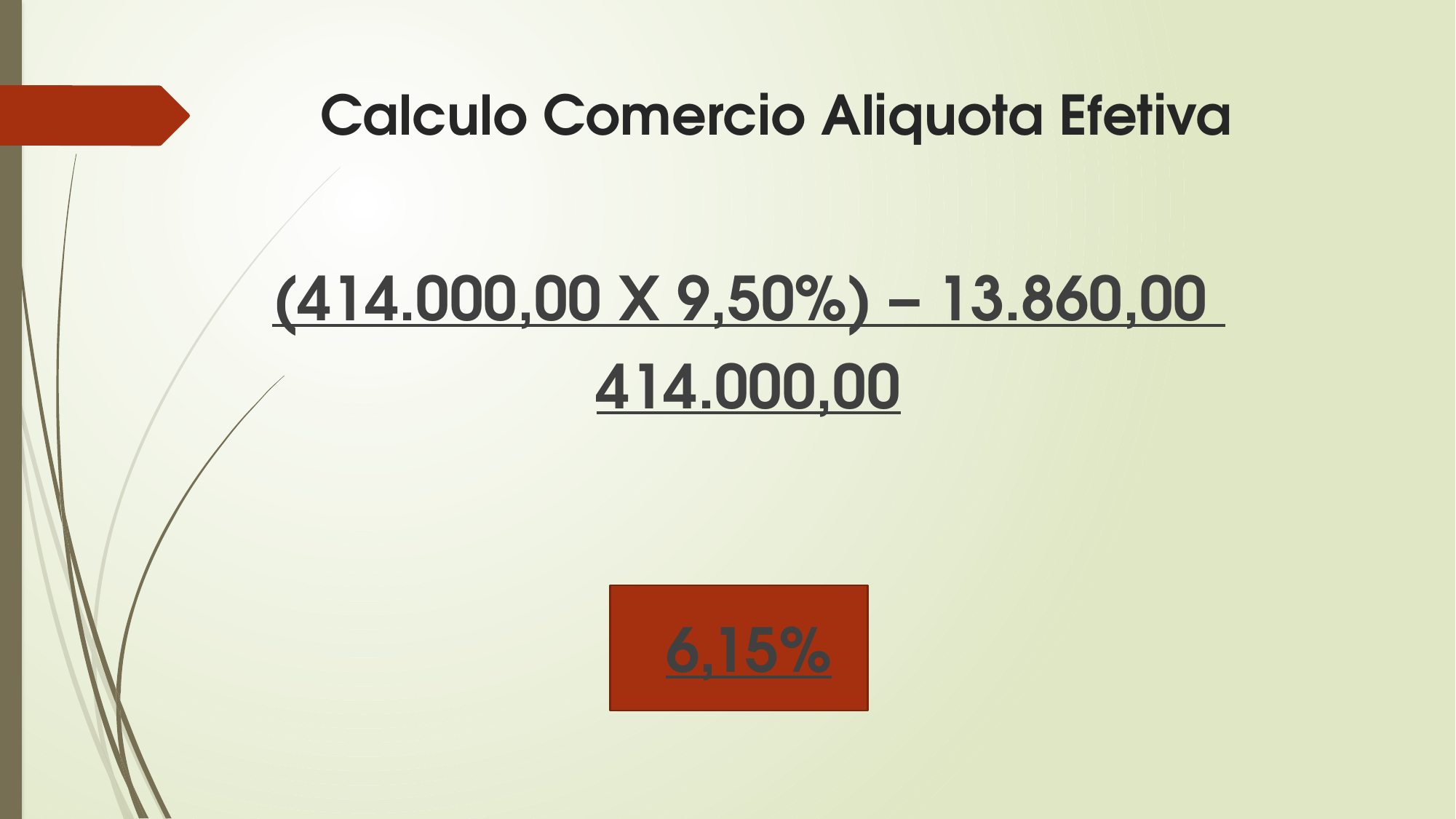

# Calculo Comercio Aliquota Efetiva
(414.000,00 X 9,50%) – 13.860,00
414.000,00

6,15%